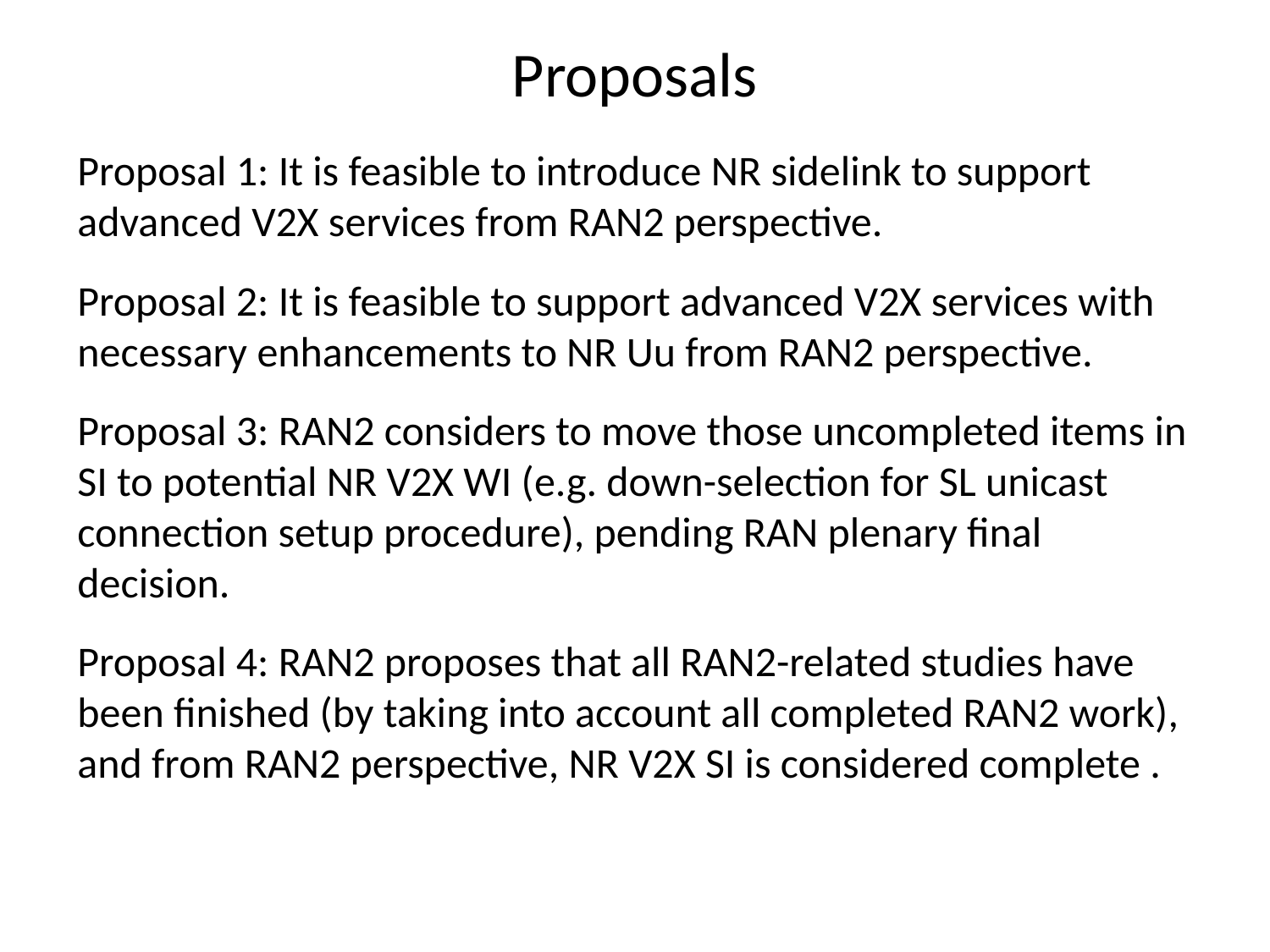

Proposals
Proposal 1: It is feasible to introduce NR sidelink to support advanced V2X services from RAN2 perspective.
Proposal 2: It is feasible to support advanced V2X services with necessary enhancements to NR Uu from RAN2 perspective.
Proposal 3: RAN2 considers to move those uncompleted items in SI to potential NR V2X WI (e.g. down-selection for SL unicast connection setup procedure), pending RAN plenary final decision.
Proposal 4: RAN2 proposes that all RAN2-related studies have been finished (by taking into account all completed RAN2 work), and from RAN2 perspective, NR V2X SI is considered complete .